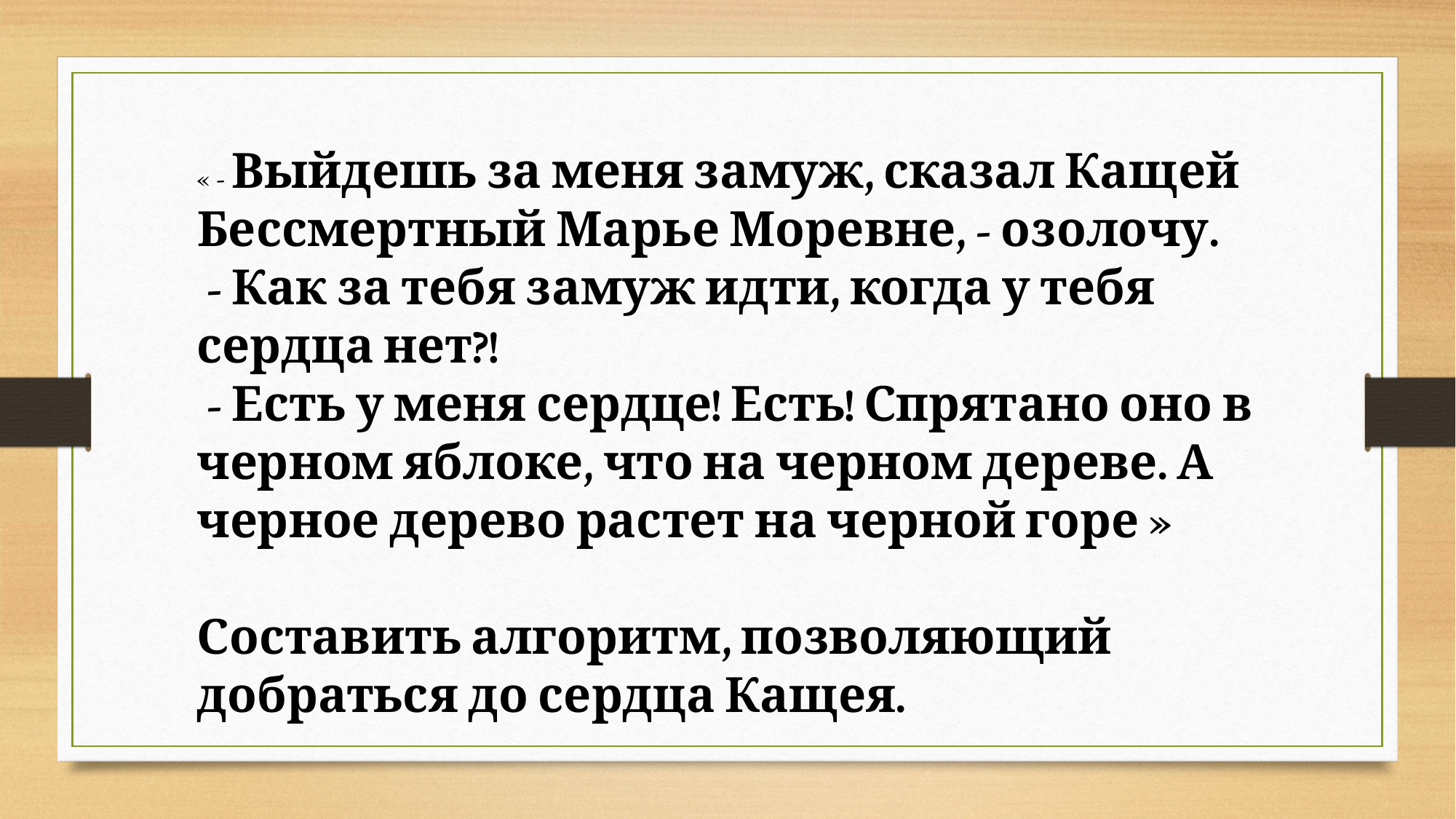

« - Выйдешь за меня замуж, сказал Кащей Бессмертный Марье Моревне, - озолочу.
 - Как за тебя замуж идти, когда у тебя сердца нет?!
 - Есть у меня сердце! Есть! Спрятано оно в черном яблоке, что на черном дереве. А черное дерево растет на черной горе »

Составить алгоритм, позволяющий добраться до сердца Кащея.